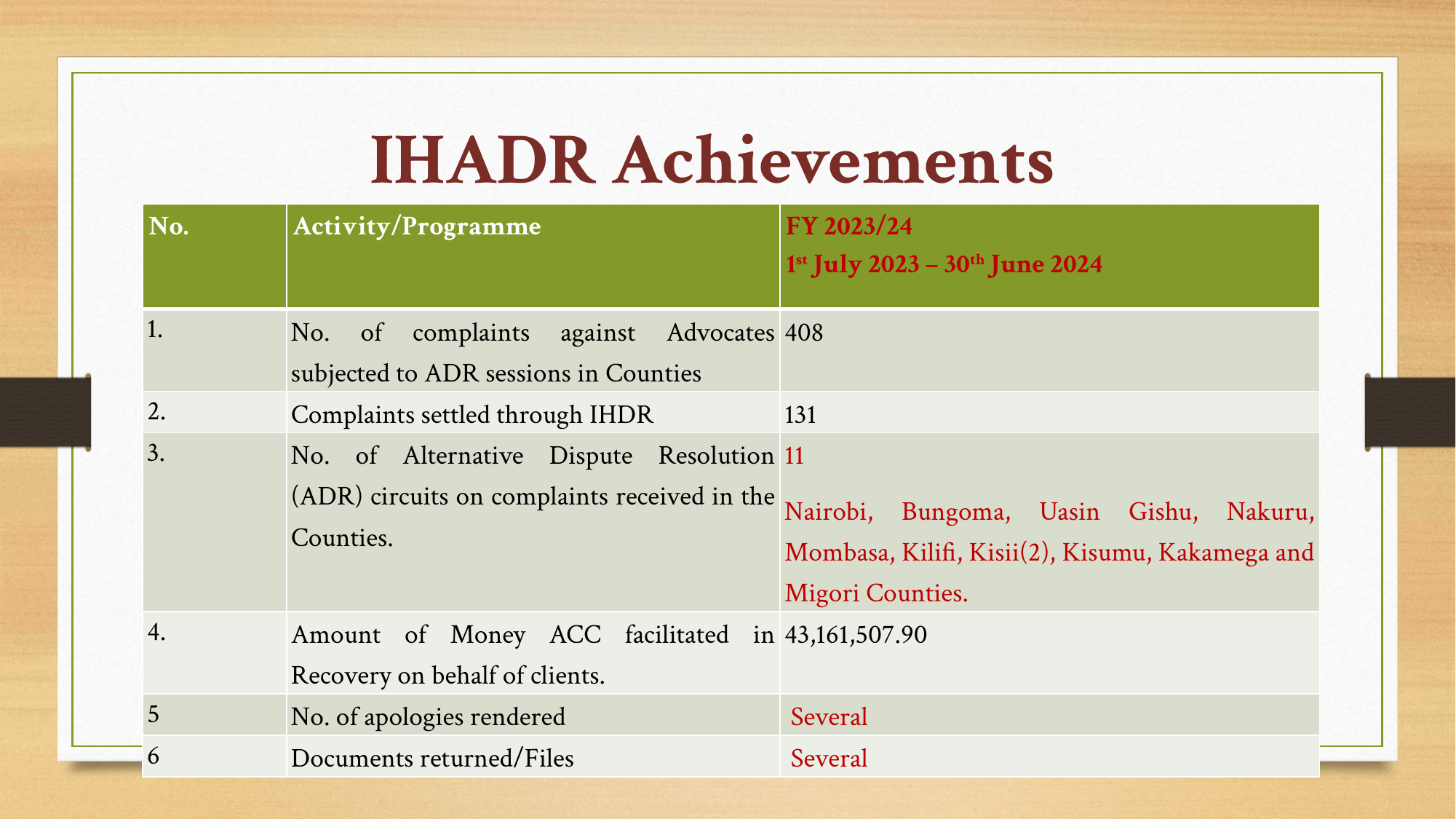

IHADR Achievements
| No. | Activity/Programme | FY 2023/24 1st July 2023 – 30th June 2024 |
| --- | --- | --- |
| 1. | No. of complaints against Advocates subjected to ADR sessions in Counties | 408 |
| 2. | Complaints settled through IHDR | 131 |
| 3. | No. of Alternative Dispute Resolution (ADR) circuits on complaints received in the Counties. | 11 Nairobi, Bungoma, Uasin Gishu, Nakuru, Mombasa, Kilifi, Kisii(2), Kisumu, Kakamega and Migori Counties. |
| 4. | Amount of Money ACC facilitated in Recovery on behalf of clients. | 43,161,507.90 |
| 5 | No. of apologies rendered | Several |
| 6 | Documents returned/Files | Several |